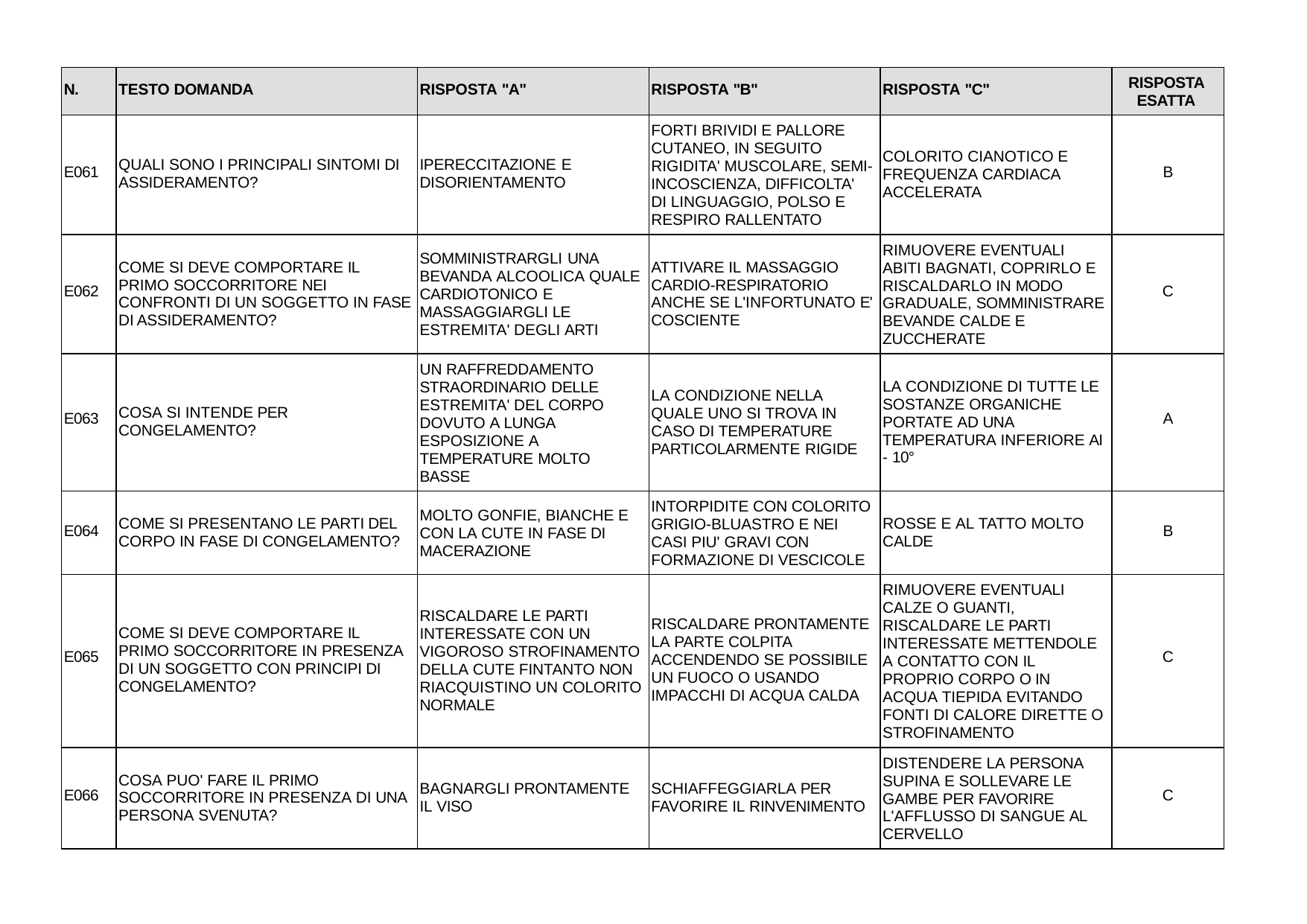

| N. | TESTO DOMANDA | RISPOSTA "A" | RISPOSTA "B" | RISPOSTA "C" | RISPOSTA ESATTA |
| --- | --- | --- | --- | --- | --- |
| E061 | QUALI SONO I PRINCIPALI SINTOMI DI ASSIDERAMENTO? | IPERECCITAZIONE E DISORIENTAMENTO | FORTI BRIVIDI E PALLORE CUTANEO, IN SEGUITO RIGIDITA' MUSCOLARE, SEMI- INCOSCIENZA, DIFFICOLTA' DI LINGUAGGIO, POLSO E RESPIRO RALLENTATO | COLORITO CIANOTICO E FREQUENZA CARDIACA ACCELERATA | B |
| E062 | COME SI DEVE COMPORTARE IL PRIMO SOCCORRITORE NEI CONFRONTI DI UN SOGGETTO IN FASE DI ASSIDERAMENTO? | SOMMINISTRARGLI UNA BEVANDA ALCOOLICA QUALE CARDIOTONICO E MASSAGGIARGLI LE ESTREMITA' DEGLI ARTI | ATTIVARE IL MASSAGGIO CARDIO-RESPIRATORIO ANCHE SE L'INFORTUNATO E' COSCIENTE | RIMUOVERE EVENTUALI ABITI BAGNATI, COPRIRLO E RISCALDARLO IN MODO GRADUALE, SOMMINISTRARE BEVANDE CALDE E ZUCCHERATE | C |
| E063 | COSA SI INTENDE PER CONGELAMENTO? | UN RAFFREDDAMENTO STRAORDINARIO DELLE ESTREMITA' DEL CORPO DOVUTO A LUNGA ESPOSIZIONE A TEMPERATURE MOLTO BASSE | LA CONDIZIONE NELLA QUALE UNO SI TROVA IN CASO DI TEMPERATURE PARTICOLARMENTE RIGIDE | LA CONDIZIONE DI TUTTE LE SOSTANZE ORGANICHE PORTATE AD UNA TEMPERATURA INFERIORE AI - 10° | A |
| E064 | COME SI PRESENTANO LE PARTI DEL CORPO IN FASE DI CONGELAMENTO? | MOLTO GONFIE, BIANCHE E CON LA CUTE IN FASE DI MACERAZIONE | INTORPIDITE CON COLORITO GRIGIO-BLUASTRO E NEI CASI PIU' GRAVI CON FORMAZIONE DI VESCICOLE | ROSSE E AL TATTO MOLTO CALDE | B |
| E065 | COME SI DEVE COMPORTARE IL PRIMO SOCCORRITORE IN PRESENZA DI UN SOGGETTO CON PRINCIPI DI CONGELAMENTO? | RISCALDARE LE PARTI INTERESSATE CON UN VIGOROSO STROFINAMENTO DELLA CUTE FINTANTO NON RIACQUISTINO UN COLORITO NORMALE | RISCALDARE PRONTAMENTE LA PARTE COLPITA ACCENDENDO SE POSSIBILE UN FUOCO O USANDO IMPACCHI DI ACQUA CALDA | RIMUOVERE EVENTUALI CALZE O GUANTI, RISCALDARE LE PARTI INTERESSATE METTENDOLE A CONTATTO CON IL PROPRIO CORPO O IN ACQUA TIEPIDA EVITANDO FONTI DI CALORE DIRETTE O STROFINAMENTO | C |
| E066 | COSA PUO' FARE IL PRIMO SOCCORRITORE IN PRESENZA DI UNA PERSONA SVENUTA? | BAGNARGLI PRONTAMENTE IL VISO | SCHIAFFEGGIARLA PER FAVORIRE IL RINVENIMENTO | DISTENDERE LA PERSONA SUPINA E SOLLEVARE LE GAMBE PER FAVORIRE L'AFFLUSSO DI SANGUE AL CERVELLO | C |